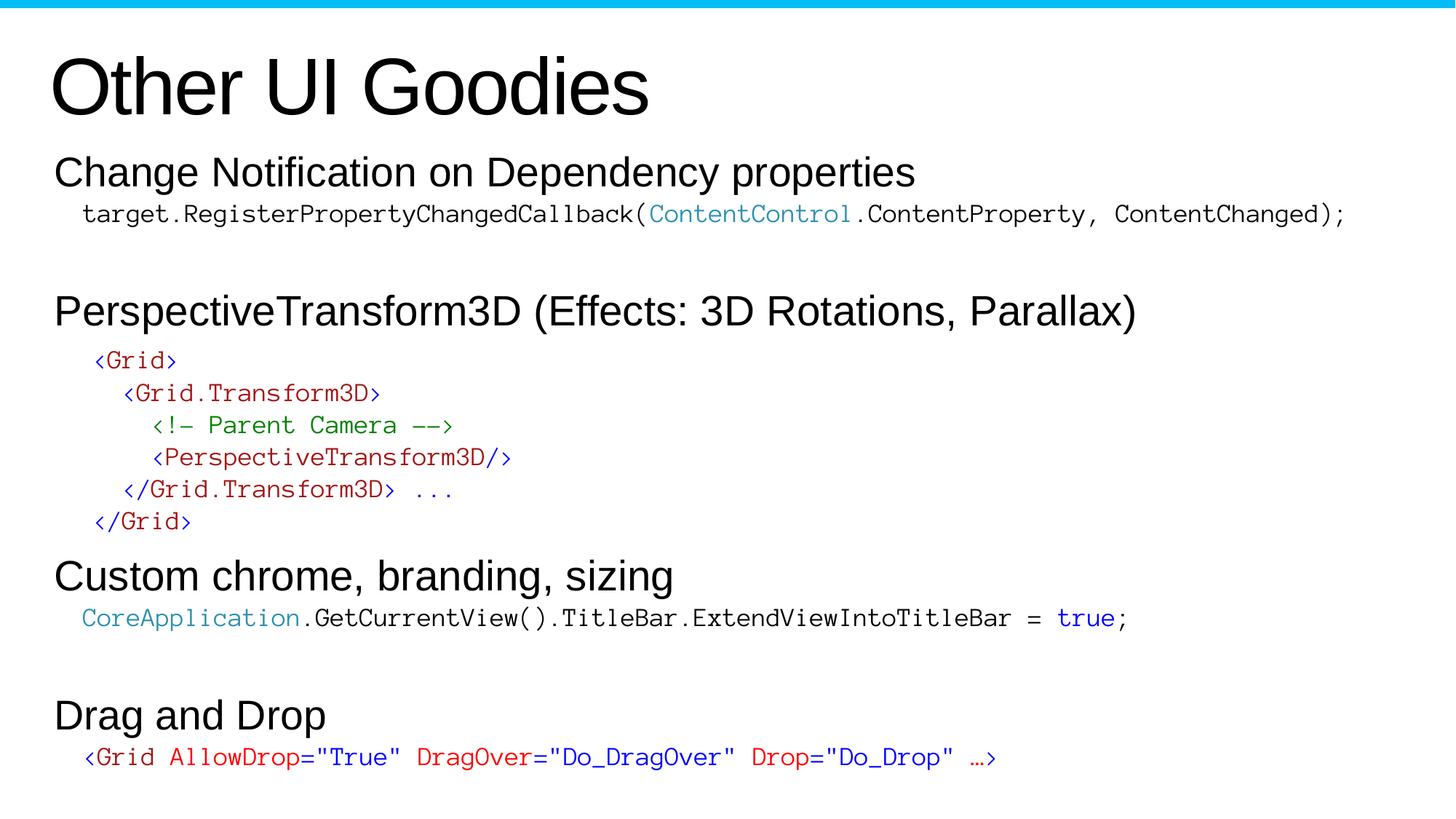

# Other UI Goodies
Change Notification on Dependency properties
  target.RegisterPropertyChangedCallback(ContentControl.ContentProperty, ContentChanged);

PerspectiveTransform3D (Effects: 3D Rotations, Parallax)

Custom chrome, branding, sizing
  CoreApplication.GetCurrentView().TitleBar.ExtendViewIntoTitleBar = true;

Drag and Drop
  <Grid AllowDrop="True" DragOver="Do_DragOver" Drop="Do_Drop" …>

<Grid>
  <Grid.Transform3D>
    <!– Parent Camera -->
    <PerspectiveTransform3D/>
  </Grid.Transform3D> ...
</Grid>